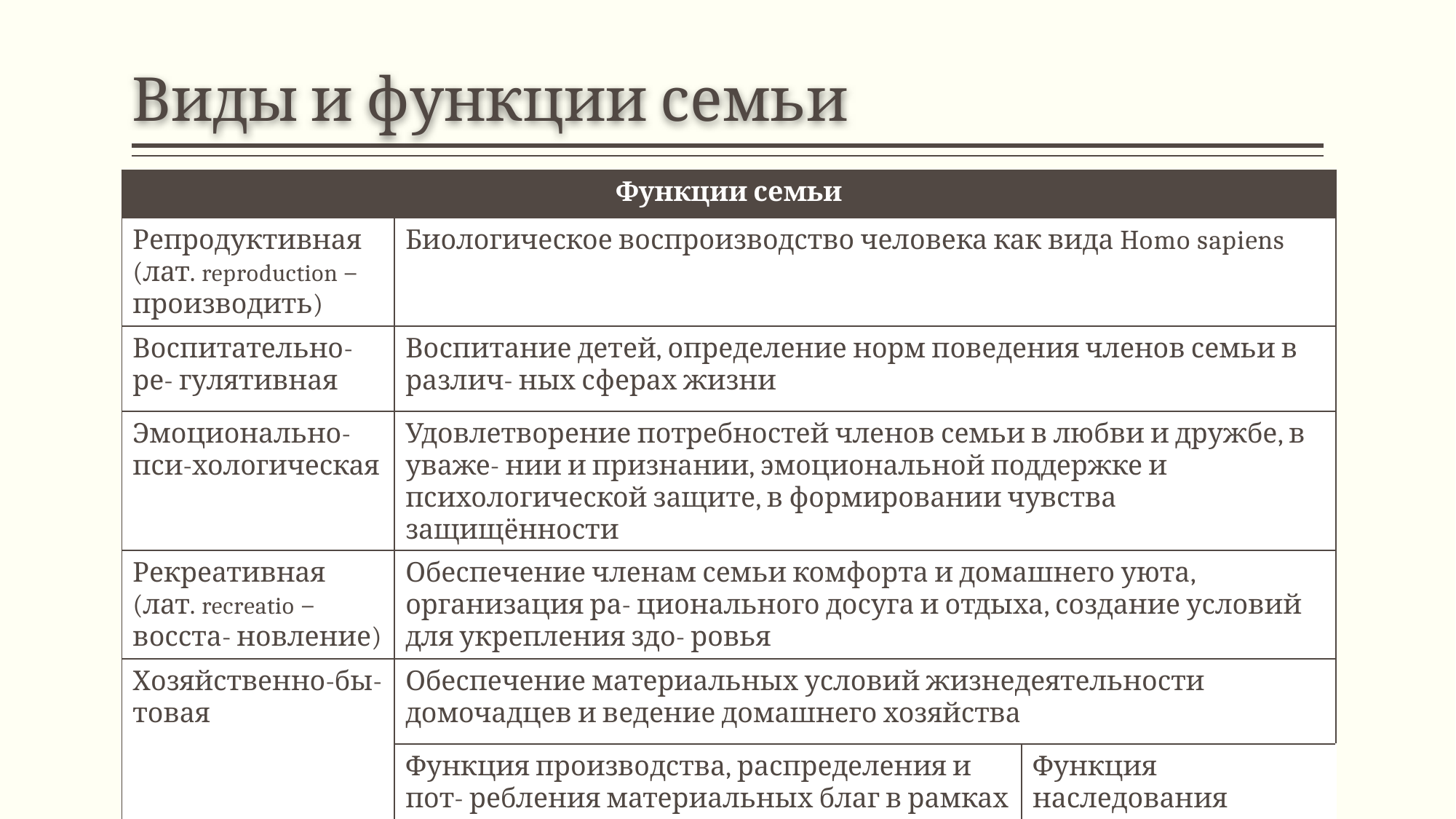

# Виды и функции семьи
| Функции семьи |  |  |
| --- | --- | --- |
| Репродуктивная (лат. reproduction – производить) | Биологическое воспроизводство человека как вида Homo sapiens |  |
| Воспитательно-ре- гулятивная | Воспитание детей, определение норм поведения членов семьи в различ- ных сферах жизни |  |
| Эмоционально-пси-хологическая | Удовлетворение потребностей членов семьи в любви и дружбе, в уваже- нии и признании, эмоциональной поддержке и психологической защите, в формировании чувства защищённости |  |
| Рекреативная (лат. recreatio – восста- новление) | Обеспечение членам семьи комфорта и домашнего уюта, организация ра- ционального досуга и отдыха, создание условий для укрепления здо- ровья |  |
| Хозяйственно-бы- товая | Обеспечение материальных условий жизнедеятельности домочадцев и ведение домашнего хозяйства |  |
|  | Функция производства, распределения и пот- ребления материальных благ в рамках семьи | Функция наследования семейного имущества |